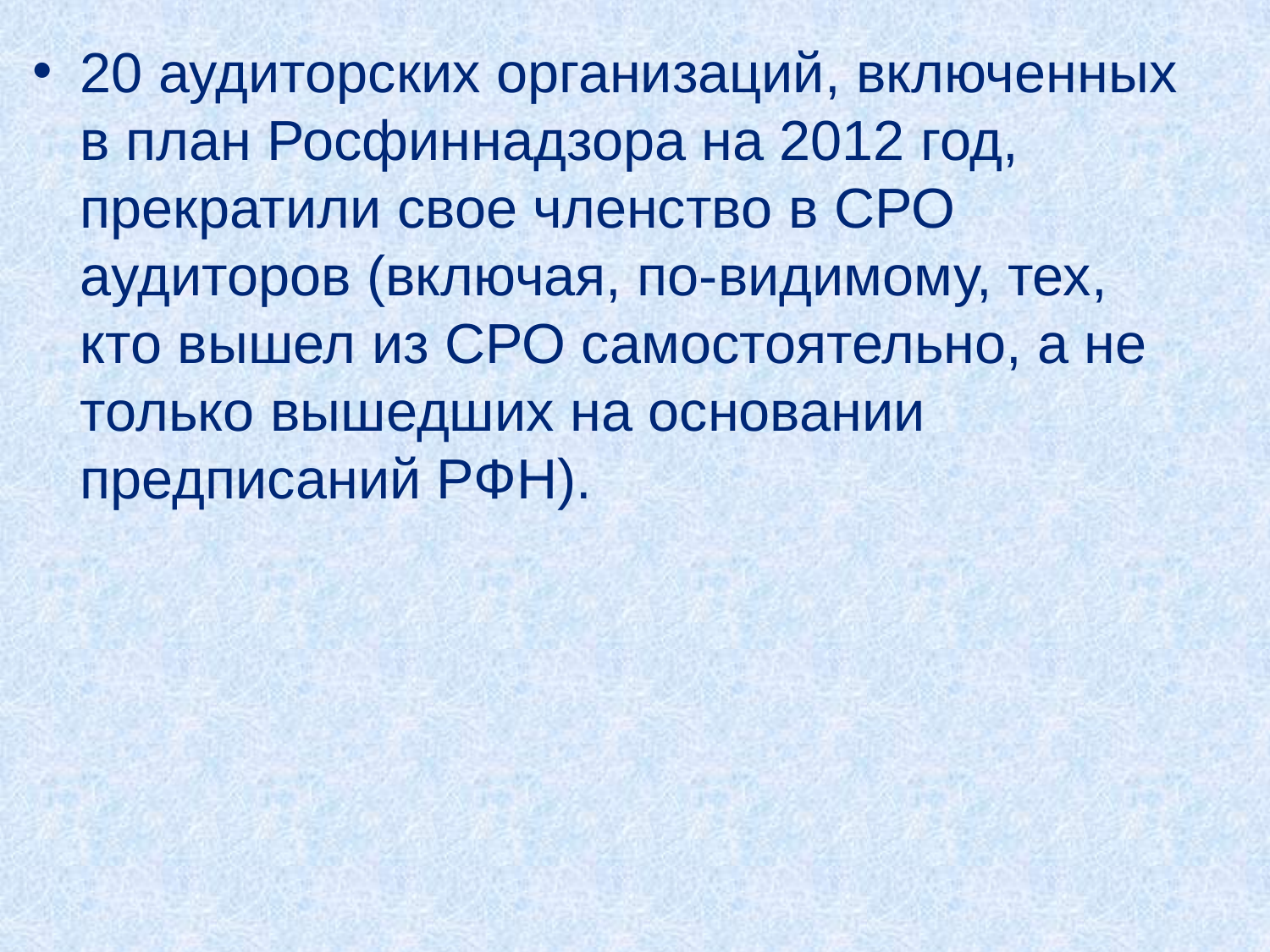

20 аудиторских организаций, включенных в план Росфиннадзора на 2012 год, прекратили свое членство в СРО аудиторов (включая, по-видимому, тех, кто вышел из СРО самостоятельно, а не только вышедших на основании предписаний РФН).